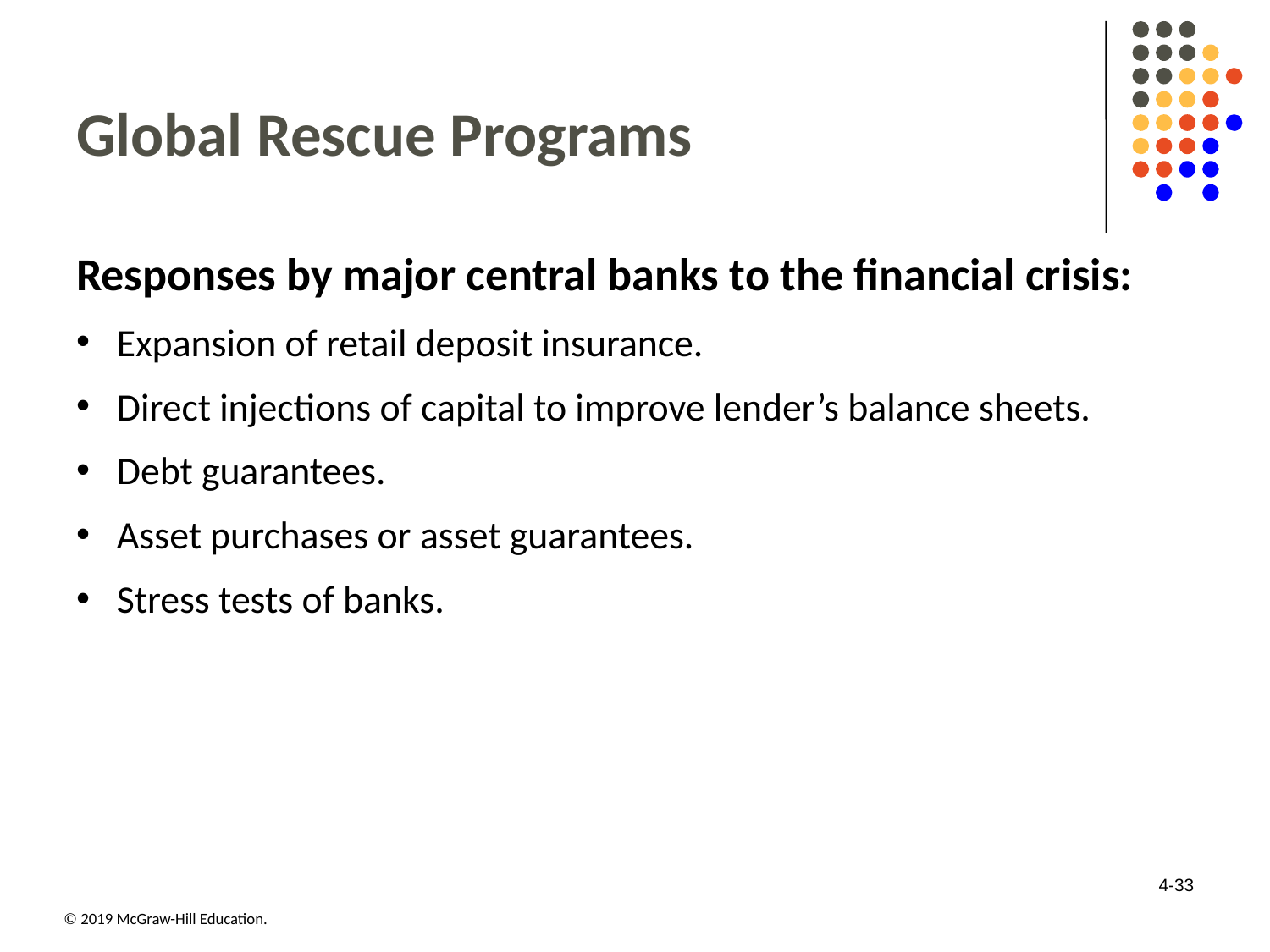

# Global Rescue Programs
Responses by major central banks to the financial crisis:
Expansion of retail deposit insurance.
Direct injections of capital to improve lender’s balance sheets.
Debt guarantees.
Asset purchases or asset guarantees.
Stress tests of banks.
4-33